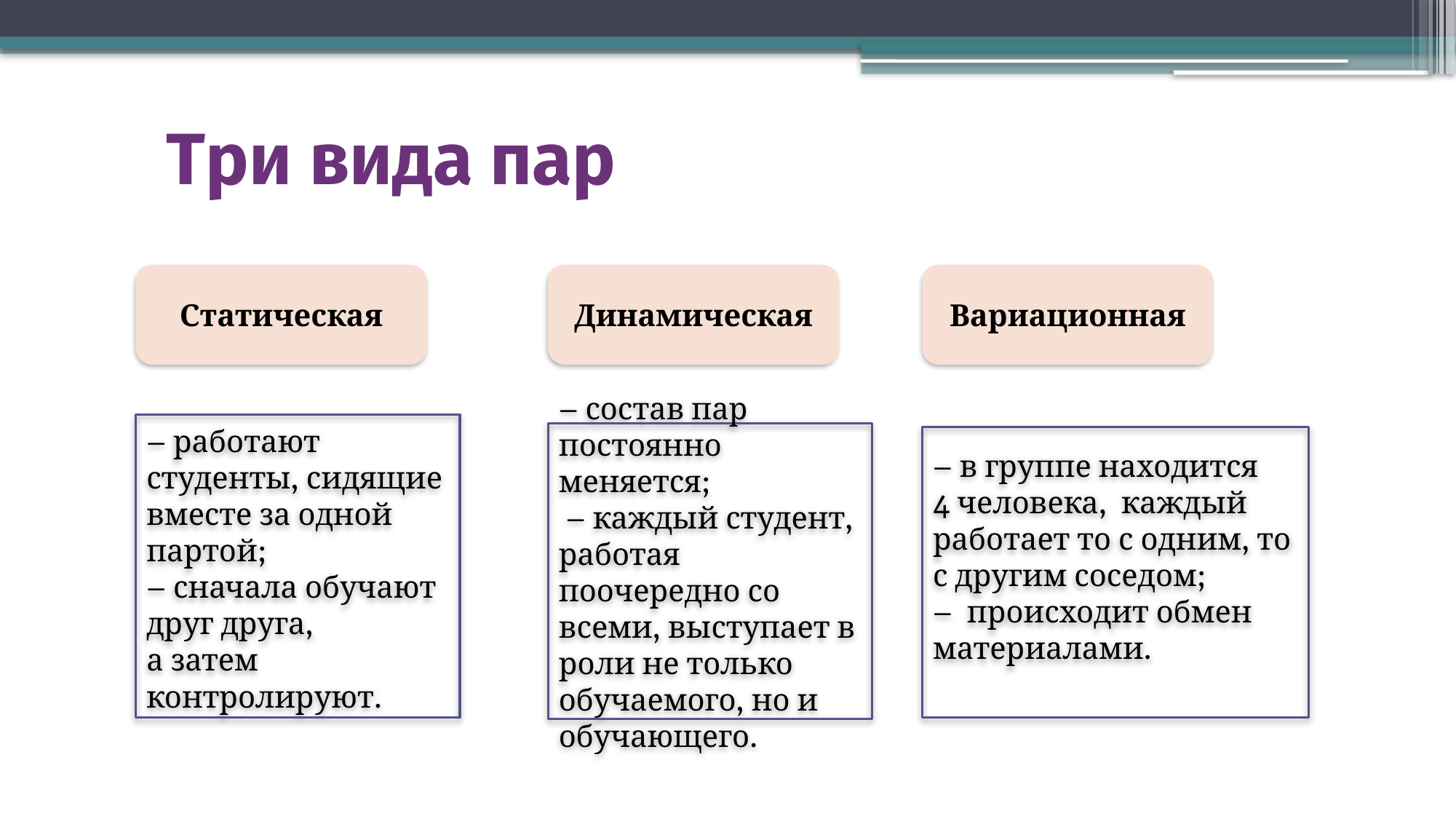

# Три вида пар
Динамическая
Статическая
Вариационная

– работают студенты, сидящие вместе за одной партой;
– сначала обучают друг друга,
а затем контролируют.

– состав пар постоянно меняется;
 – каждый студент, работая поочередно со всеми, выступает в роли не только обучаемого, но и обучающего.
– в группе находится
4 человека,  каждый работает то с одним, то с другим соседом;
–  происходит обмен материалами.